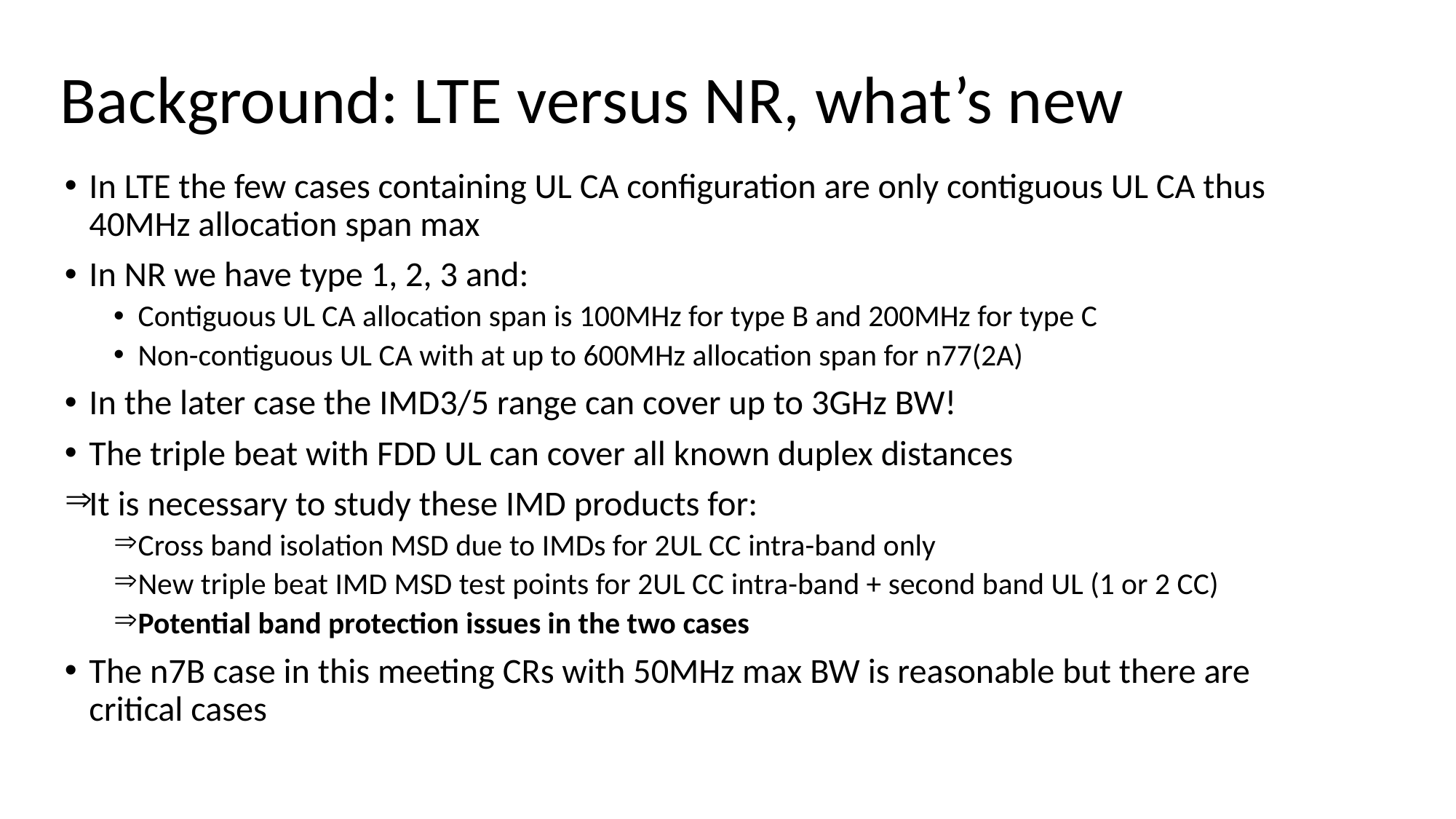

# Background: LTE versus NR, what’s new
In LTE the few cases containing UL CA configuration are only contiguous UL CA thus 40MHz allocation span max
In NR we have type 1, 2, 3 and:
Contiguous UL CA allocation span is 100MHz for type B and 200MHz for type C
Non-contiguous UL CA with at up to 600MHz allocation span for n77(2A)
In the later case the IMD3/5 range can cover up to 3GHz BW!
The triple beat with FDD UL can cover all known duplex distances
It is necessary to study these IMD products for:
Cross band isolation MSD due to IMDs for 2UL CC intra-band only
New triple beat IMD MSD test points for 2UL CC intra-band + second band UL (1 or 2 CC)
Potential band protection issues in the two cases
The n7B case in this meeting CRs with 50MHz max BW is reasonable but there are critical cases